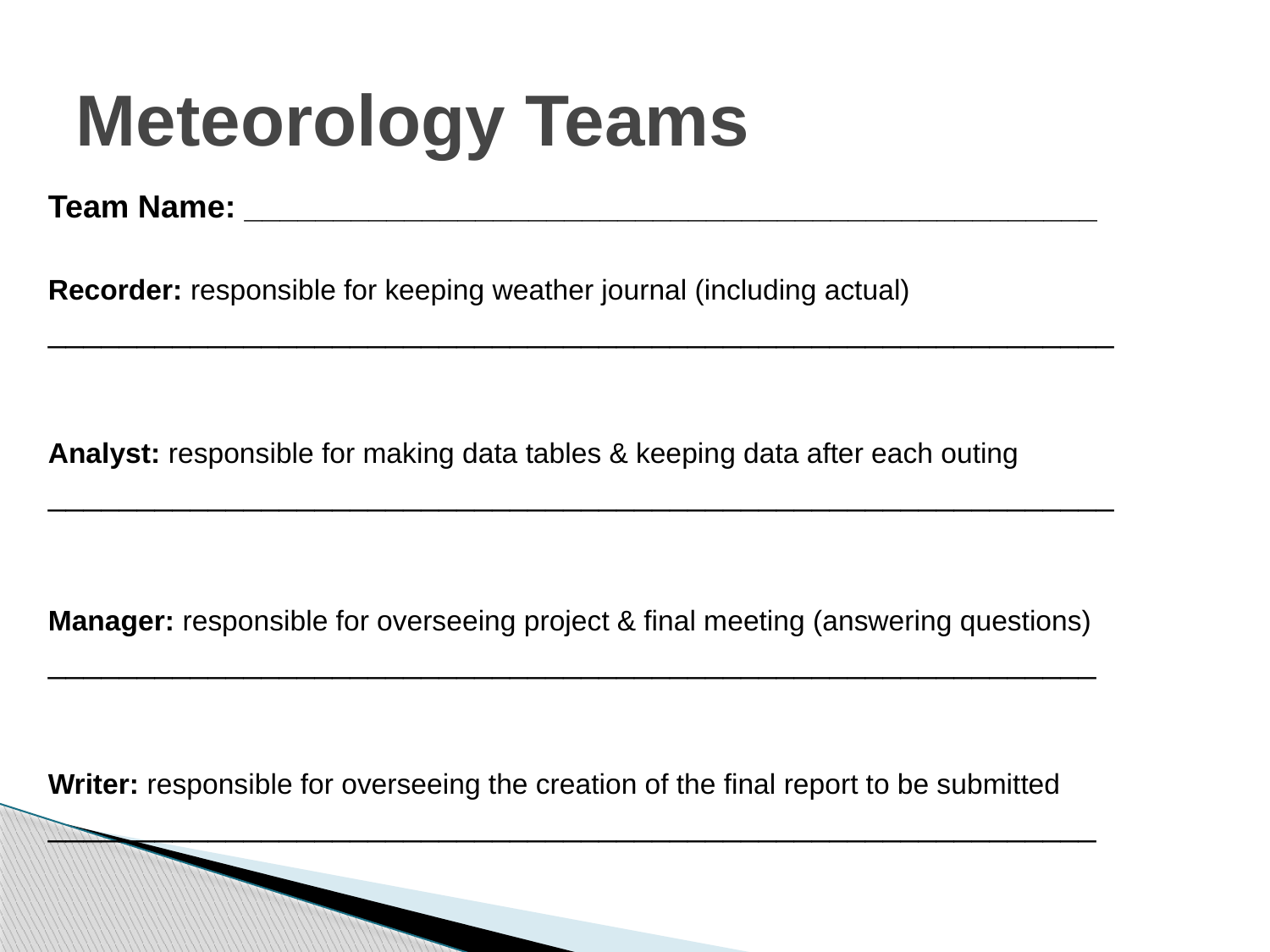

# Meteorology Teams
Team Name: ________________________________________________

Recorder: responsible for keeping weather journal (including actual)
____________________________________________________________

Analyst: responsible for making data tables & keeping data after each outing
____________________________________________________________

Manager: responsible for overseeing project & final meeting (answering questions)
___________________________________________________________

Writer: responsible for overseeing the creation of the final report to be submitted
___________________________________________________________